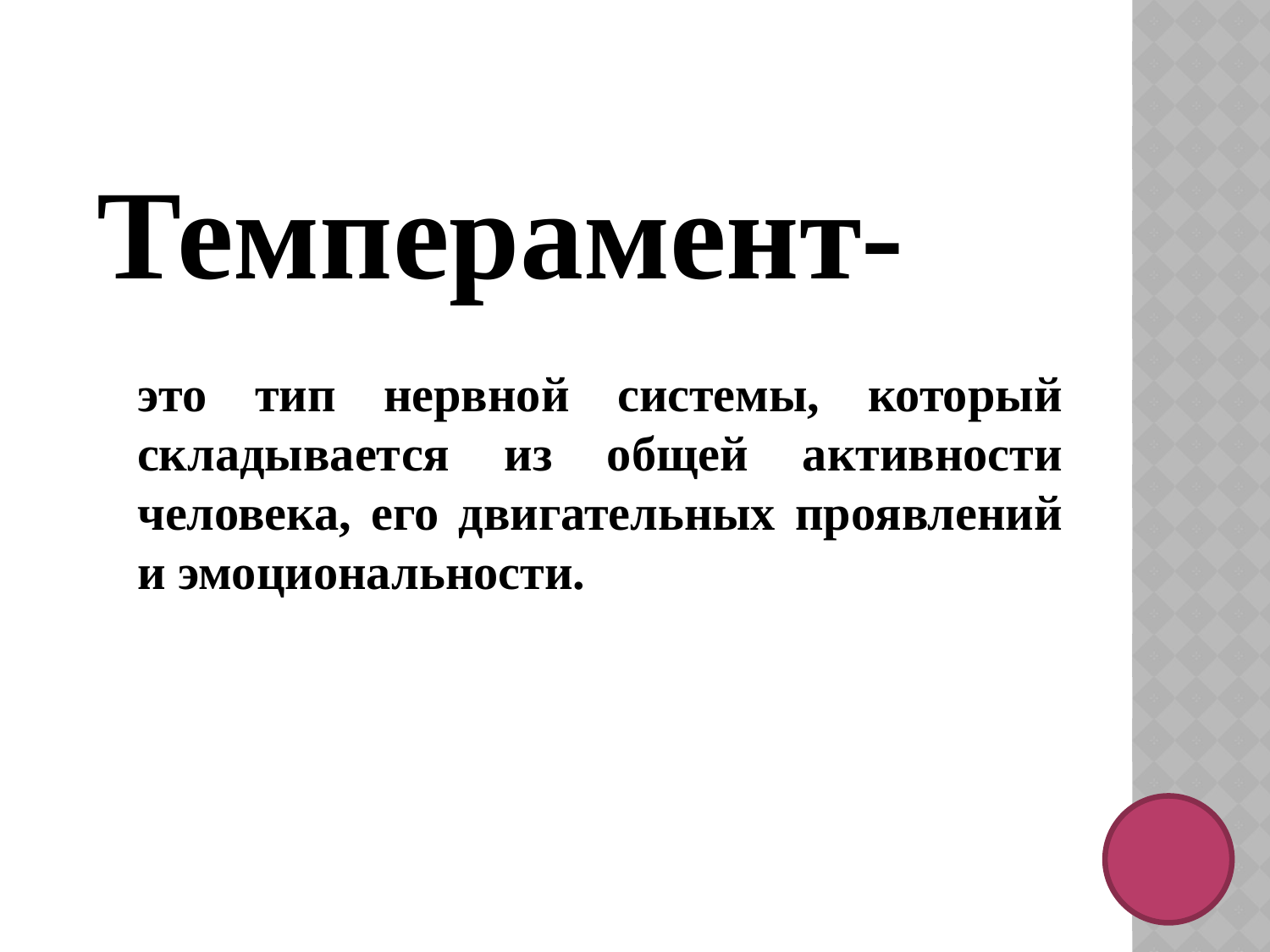

Темперамент-
это тип нервной системы, который складывается из общей активности человека, его двигательных проявлений и эмоциональности.